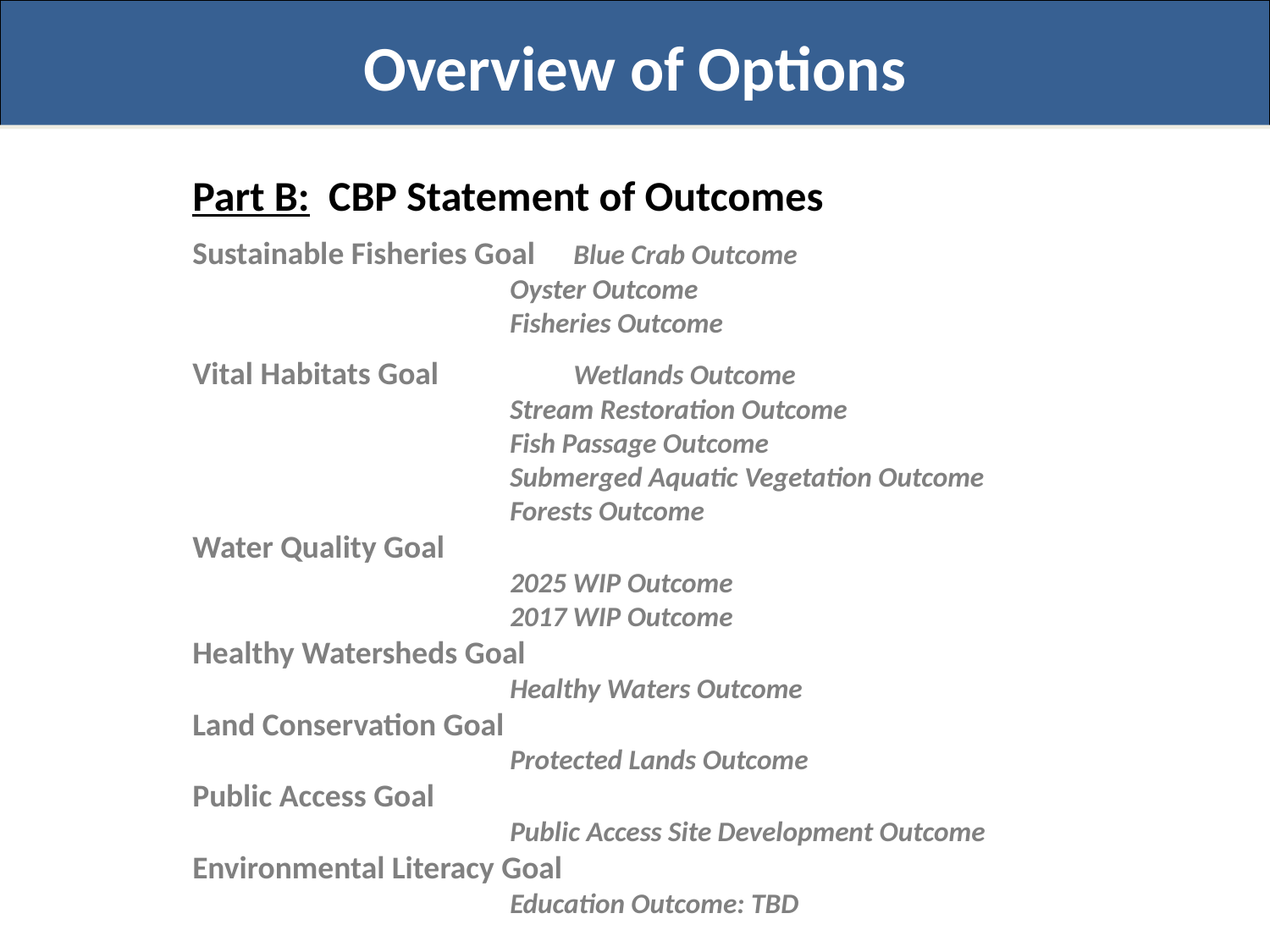

Overview of Options
Part B:  CBP Statement of Outcomes

Sustainable Fisheries Goal	Blue Crab Outcome
			Oyster Outcome
			Fisheries Outcome

Vital Habitats Goal		Wetlands Outcome
			Stream Restoration Outcome
			Fish Passage Outcome
			Submerged Aquatic Vegetation Outcome
			Forests Outcome
Water Quality Goal
			2025 WIP Outcome
			2017 WIP Outcome
Healthy Watersheds Goal
			Healthy Waters Outcome
Land Conservation Goal
			Protected Lands Outcome
Public Access Goal
			Public Access Site Development Outcome
Environmental Literacy Goal
			Education Outcome: TBD